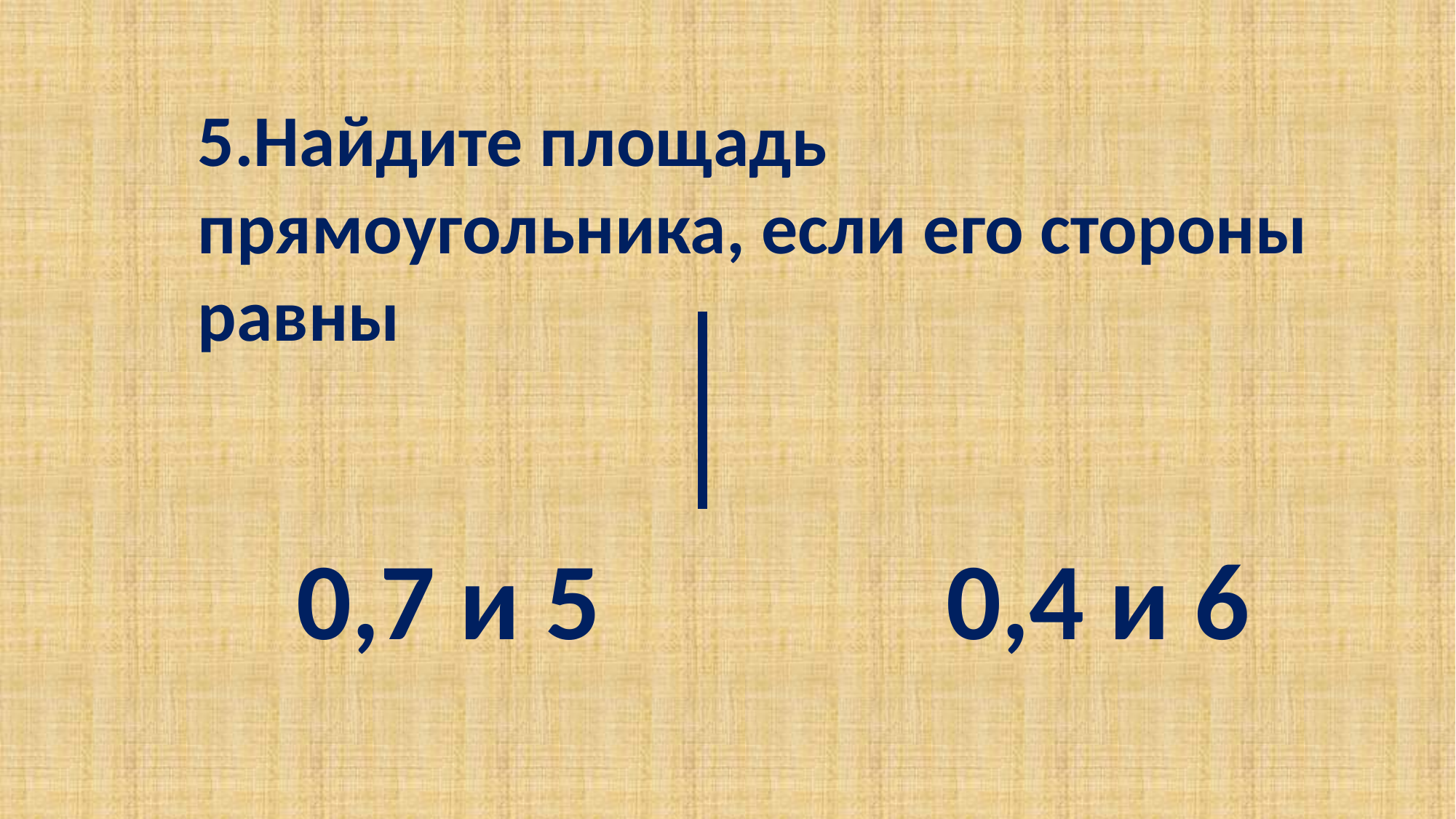

5.Найдите площадь прямоугольника, если его стороны равны

    0,7 и 5              0,4 и 6